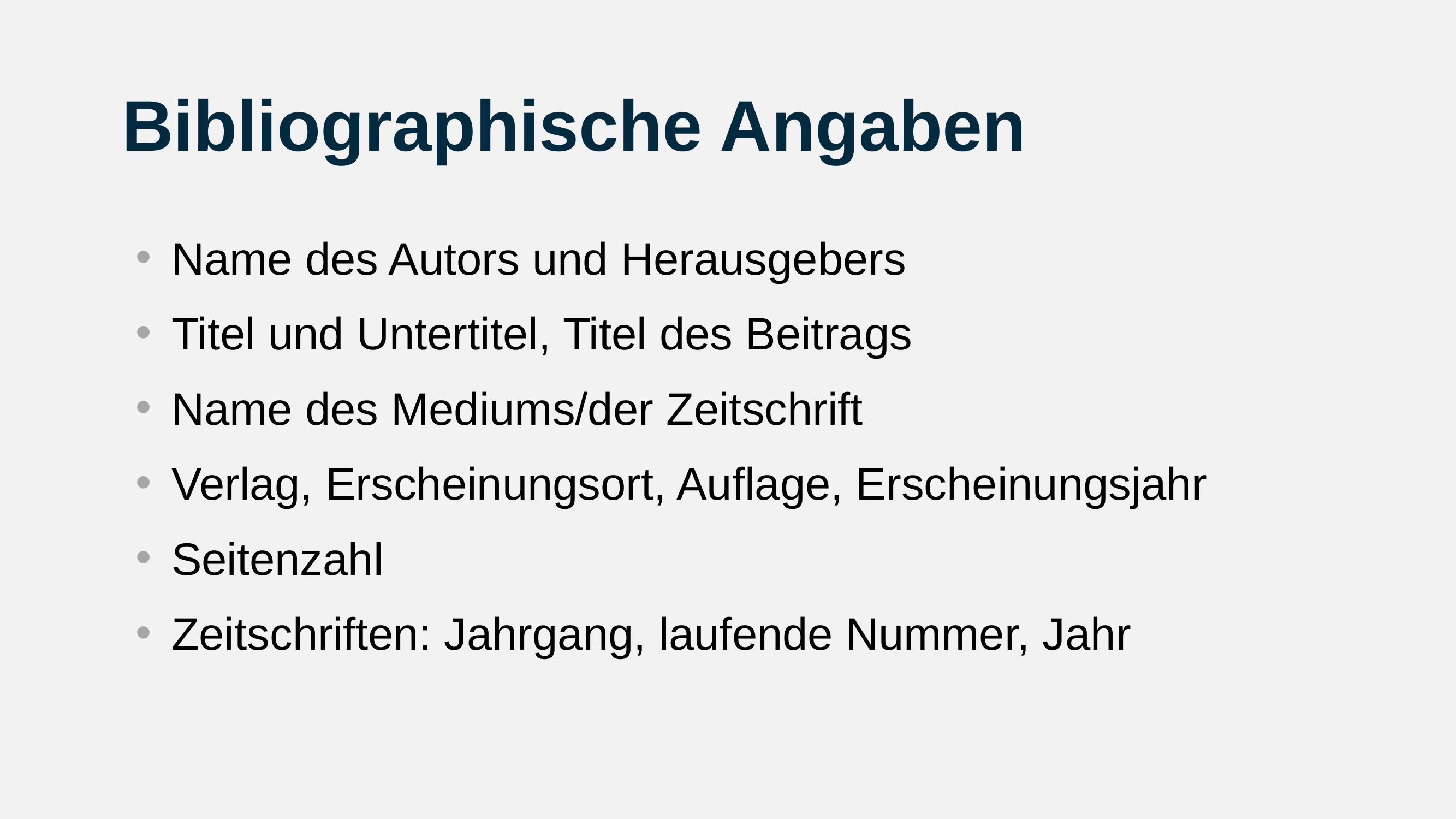

# Bibliographische Angaben
Name des Autors und Herausgebers
Titel und Untertitel, Titel des Beitrags
Name des Mediums/der Zeitschrift
Verlag, Erscheinungsort, Auflage, Erscheinungsjahr
Seitenzahl
Zeitschriften: Jahrgang, laufende Nummer, Jahr